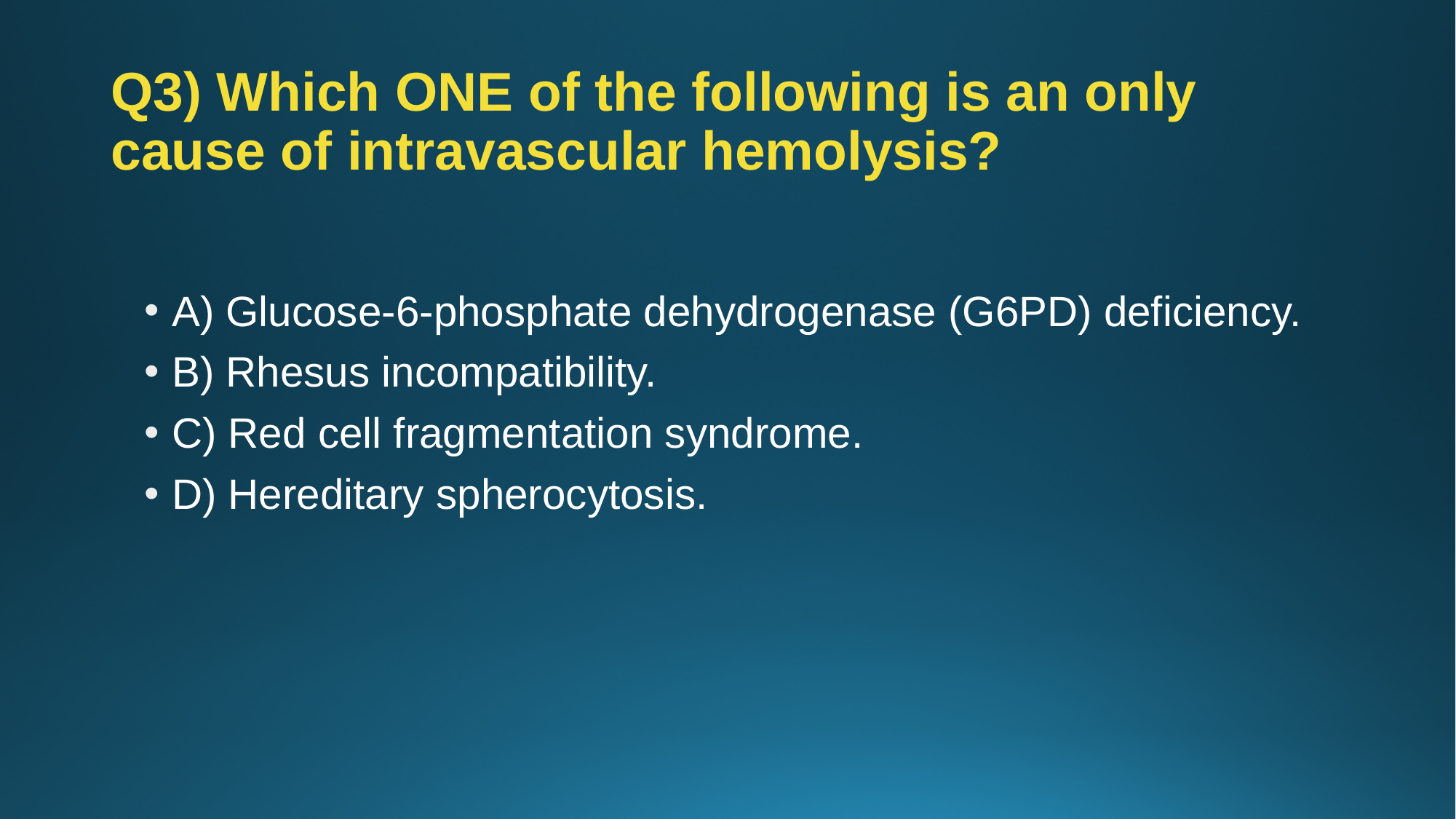

# Q3) Which ONE of the following is an only cause of intravascular hemolysis?

A) Glucose‐6‐phosphate dehydrogenase (G6PD) deficiency.
B) Rhesus incompatibility.
C) Red cell fragmentation syndrome.
D) Hereditary spherocytosis.